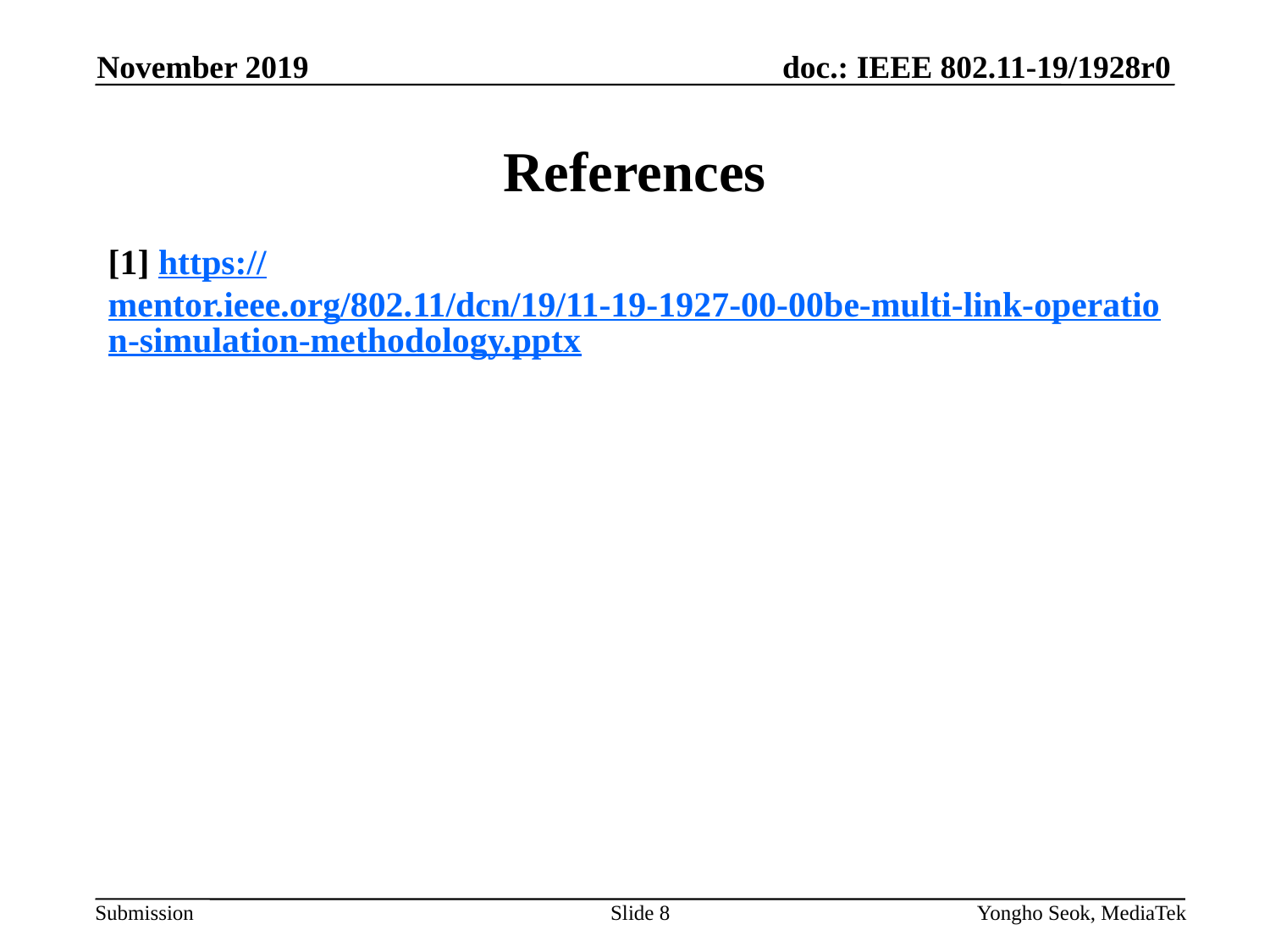

November 2019
# References
[1] https://mentor.ieee.org/802.11/dcn/19/11-19-1927-00-00be-multi-link-operation-simulation-methodology.pptx

Slide 8
Yongho Seok, MediaTek